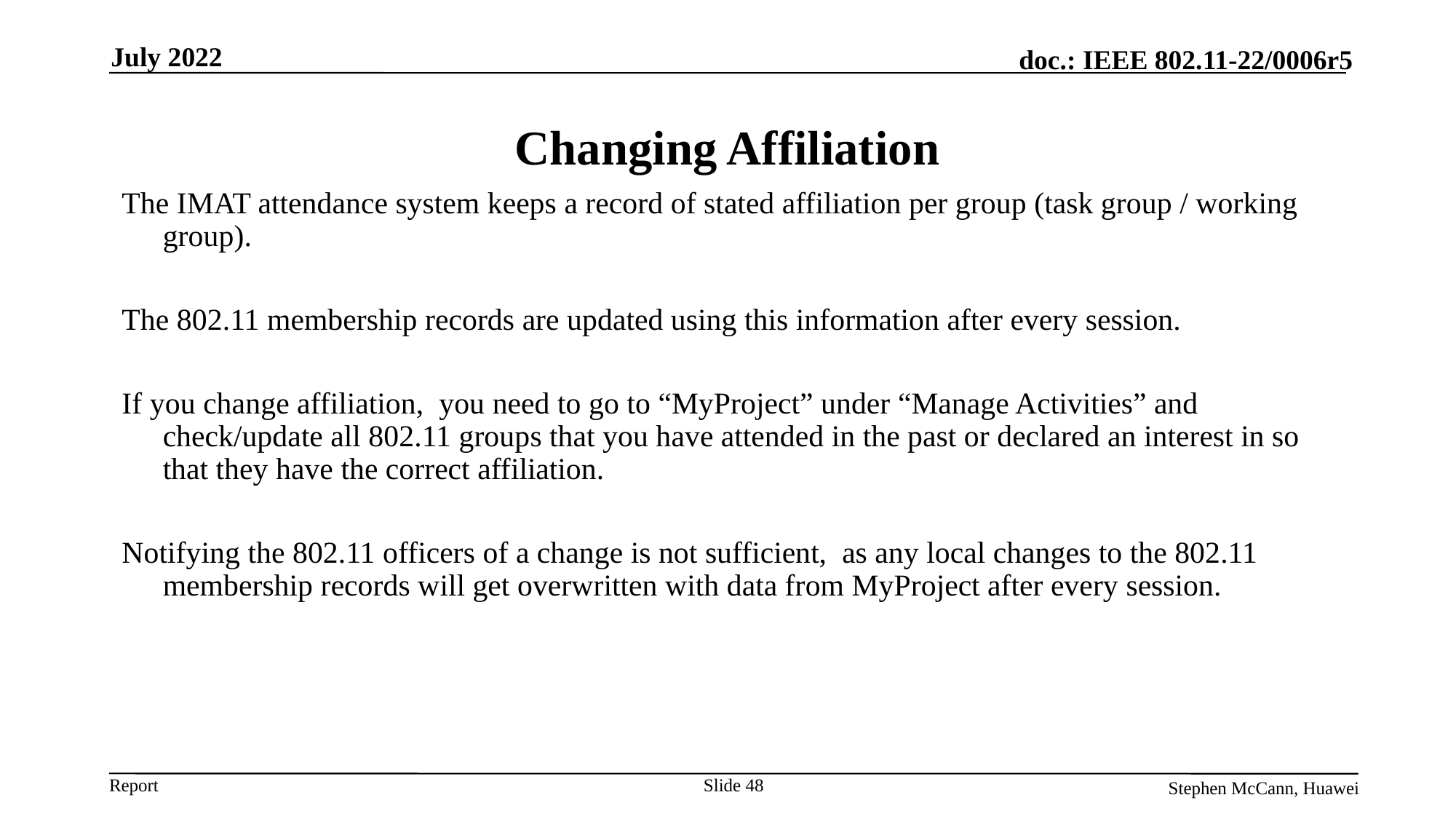

July 2022
# Changing Affiliation
The IMAT attendance system keeps a record of stated affiliation per group (task group / working group).

The 802.11 membership records are updated using this information after every session.

If you change affiliation,  you need to go to “MyProject” under “Manage Activities” and check/update all 802.11 groups that you have attended in the past or declared an interest in so that they have the correct affiliation.

Notifying the 802.11 officers of a change is not sufficient,  as any local changes to the 802.11 membership records will get overwritten with data from MyProject after every session.
Slide 48
Stephen McCann, Huawei